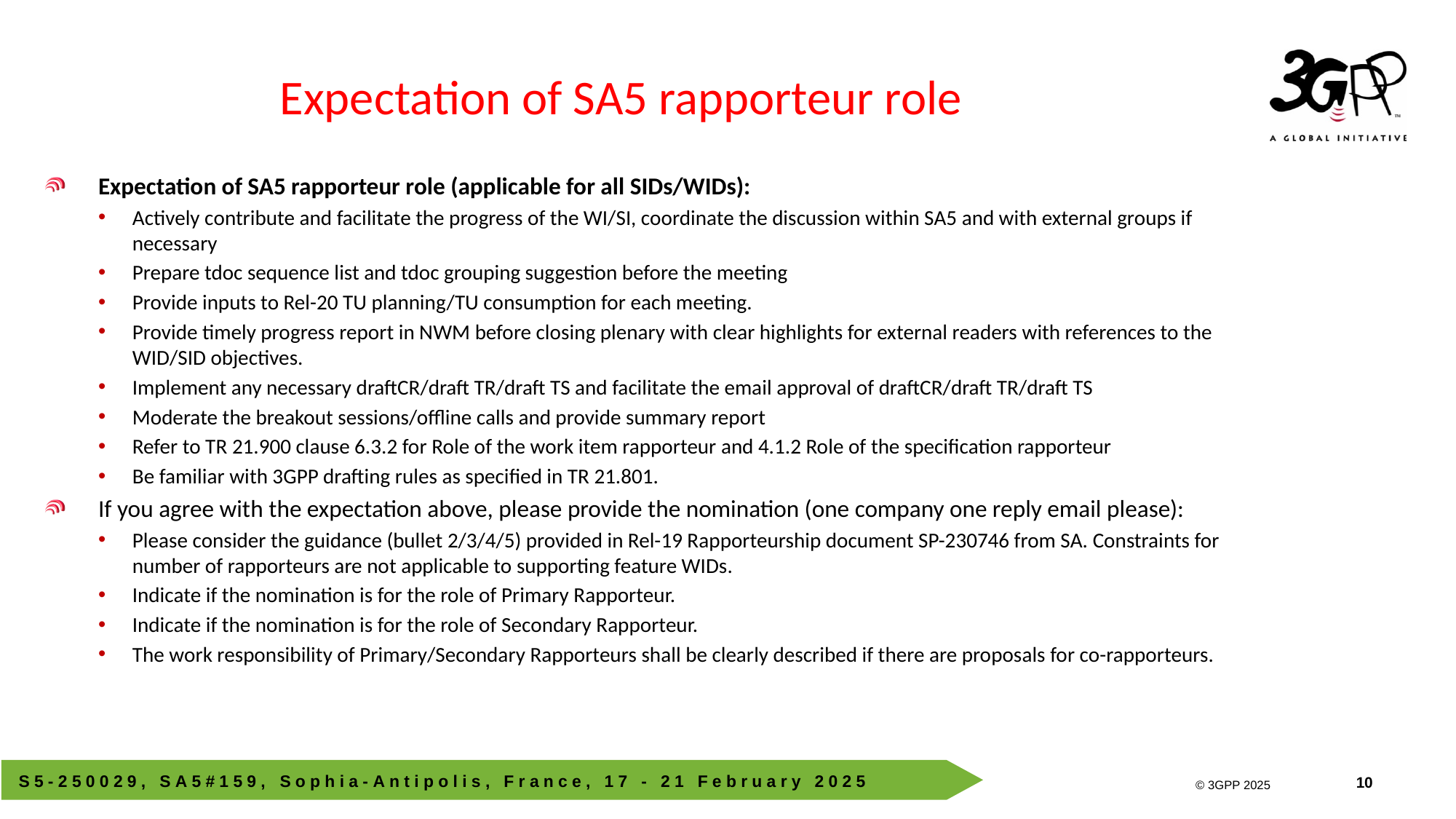

# Expectation of SA5 rapporteur role
Expectation of SA5 rapporteur role (applicable for all SIDs/WIDs):
Actively contribute and facilitate the progress of the WI/SI, coordinate the discussion within SA5 and with external groups if necessary
Prepare tdoc sequence list and tdoc grouping suggestion before the meeting
Provide inputs to Rel-20 TU planning/TU consumption for each meeting.
Provide timely progress report in NWM before closing plenary with clear highlights for external readers with references to the WID/SID objectives.
Implement any necessary draftCR/draft TR/draft TS and facilitate the email approval of draftCR/draft TR/draft TS
Moderate the breakout sessions/offline calls and provide summary report
Refer to TR 21.900 clause 6.3.2 for Role of the work item rapporteur and 4.1.2 Role of the specification rapporteur
Be familiar with 3GPP drafting rules as specified in TR 21.801.
If you agree with the expectation above, please provide the nomination (one company one reply email please):
Please consider the guidance (bullet 2/3/4/5) provided in Rel-19 Rapporteurship document SP-230746 from SA. Constraints for number of rapporteurs are not applicable to supporting feature WIDs.
Indicate if the nomination is for the role of Primary Rapporteur.
Indicate if the nomination is for the role of Secondary Rapporteur.
The work responsibility of Primary/Secondary Rapporteurs shall be clearly described if there are proposals for co-rapporteurs.